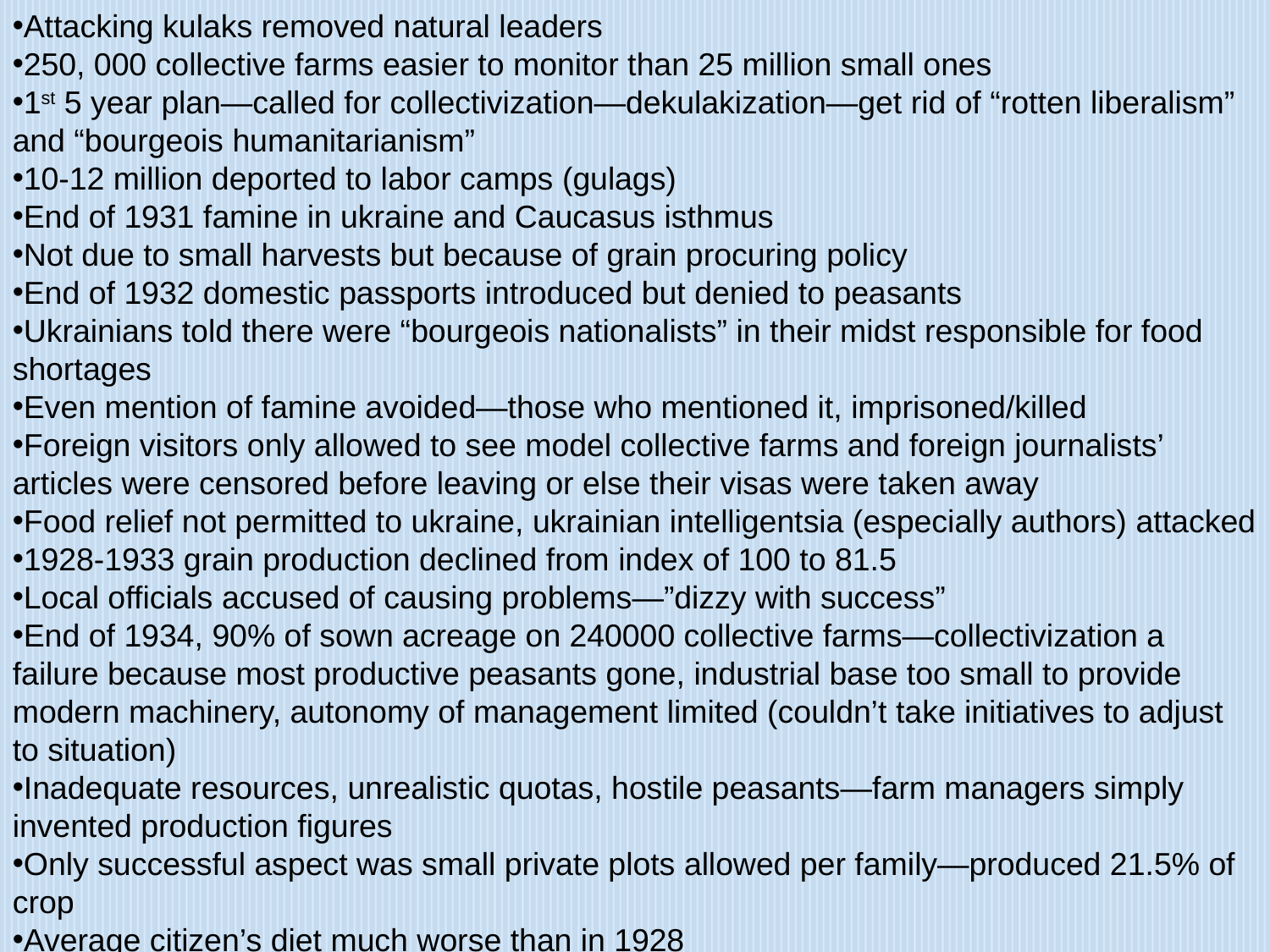

Attacking kulaks removed natural leaders
250, 000 collective farms easier to monitor than 25 million small ones
1st 5 year plan—called for collectivization—dekulakization—get rid of “rotten liberalism” and “bourgeois humanitarianism”
10-12 million deported to labor camps (gulags)
End of 1931 famine in ukraine and Caucasus isthmus
Not due to small harvests but because of grain procuring policy
End of 1932 domestic passports introduced but denied to peasants
Ukrainians told there were “bourgeois nationalists” in their midst responsible for food shortages
Even mention of famine avoided—those who mentioned it, imprisoned/killed
Foreign visitors only allowed to see model collective farms and foreign journalists’ articles were censored before leaving or else their visas were taken away
Food relief not permitted to ukraine, ukrainian intelligentsia (especially authors) attacked
1928-1933 grain production declined from index of 100 to 81.5
Local officials accused of causing problems—”dizzy with success”
End of 1934, 90% of sown acreage on 240000 collective farms—collectivization a failure because most productive peasants gone, industrial base too small to provide modern machinery, autonomy of management limited (couldn’t take initiatives to adjust to situation)
Inadequate resources, unrealistic quotas, hostile peasants—farm managers simply invented production figures
Only successful aspect was small private plots allowed per family—produced 21.5% of crop
Average citizen’s diet much worse than in 1928
5 yr plan’s main focus was industry—unrealistically high targets, but 5yr time span looked long enough to make it seem achievable and short enough to make sacrifices seem temporary